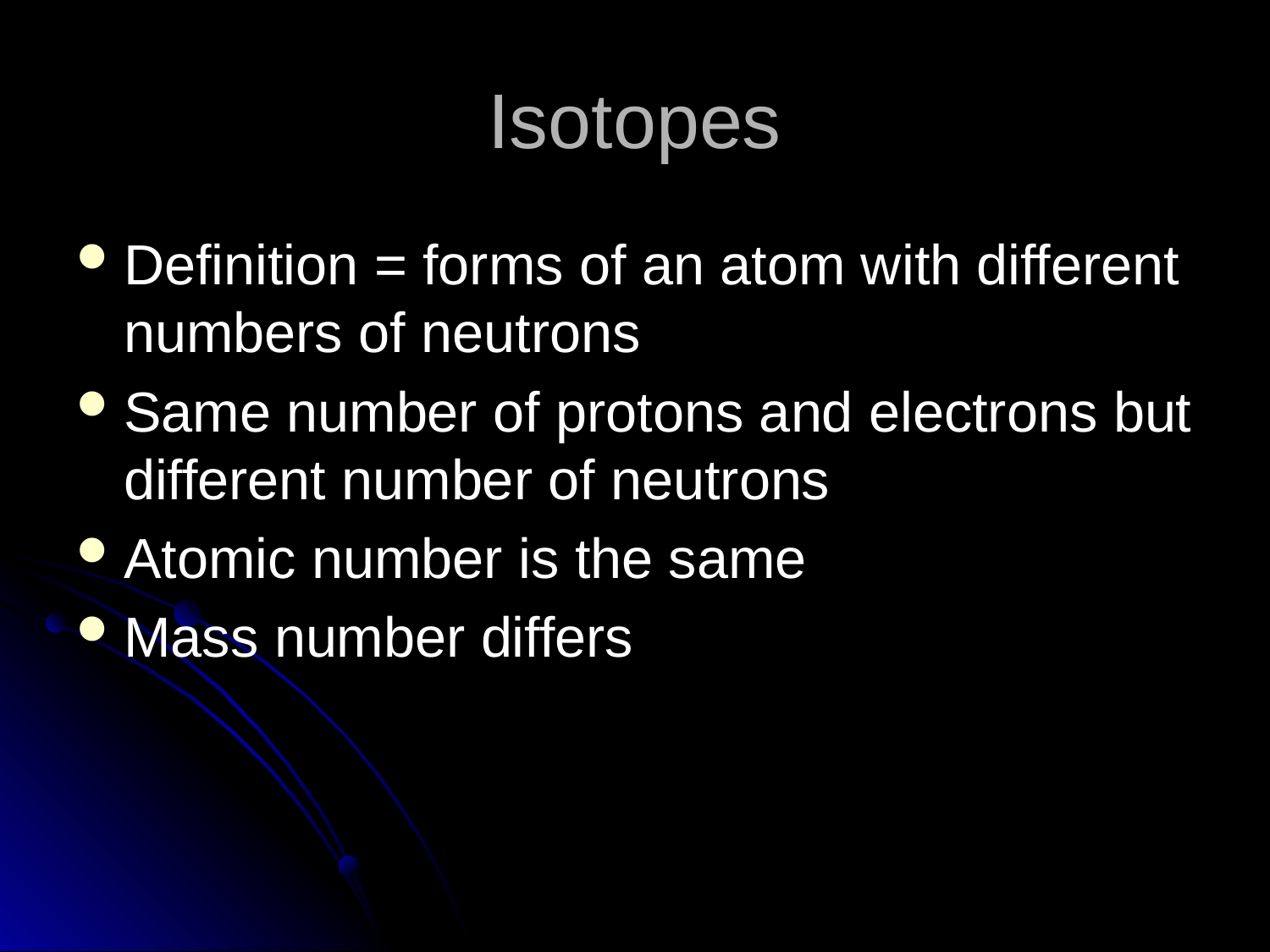

# Isotopes
Definition = forms of an atom with different numbers of neutrons
Same number of protons and electrons but different number of neutrons
Atomic number is the same
Mass number differs